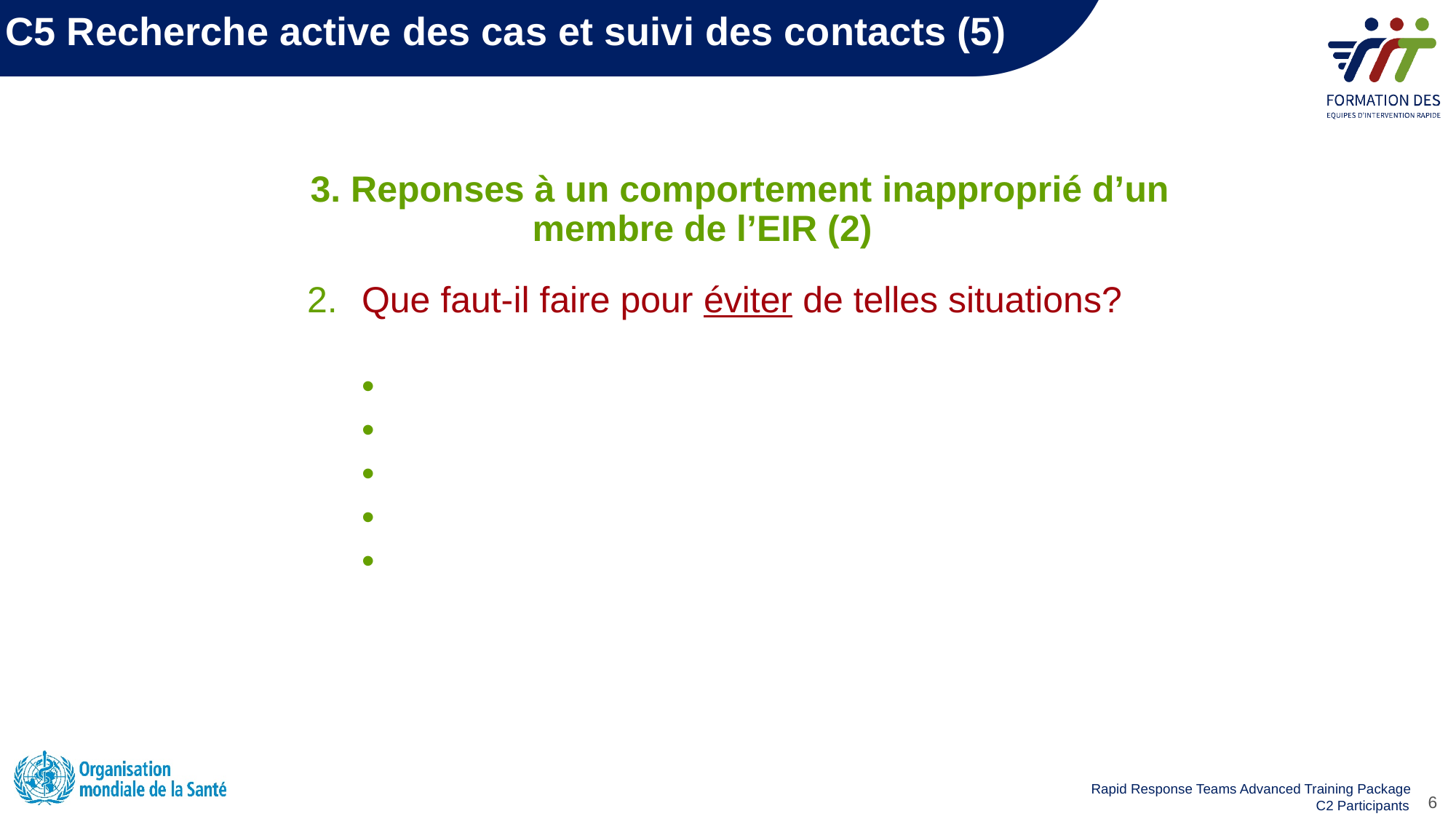

C5 Recherche active des cas et suivi des contacts (5)
3. Reponses à un comportement inapproprié d’un membre de l’EIR (2)
Que faut-il faire pour éviter de telles situations?